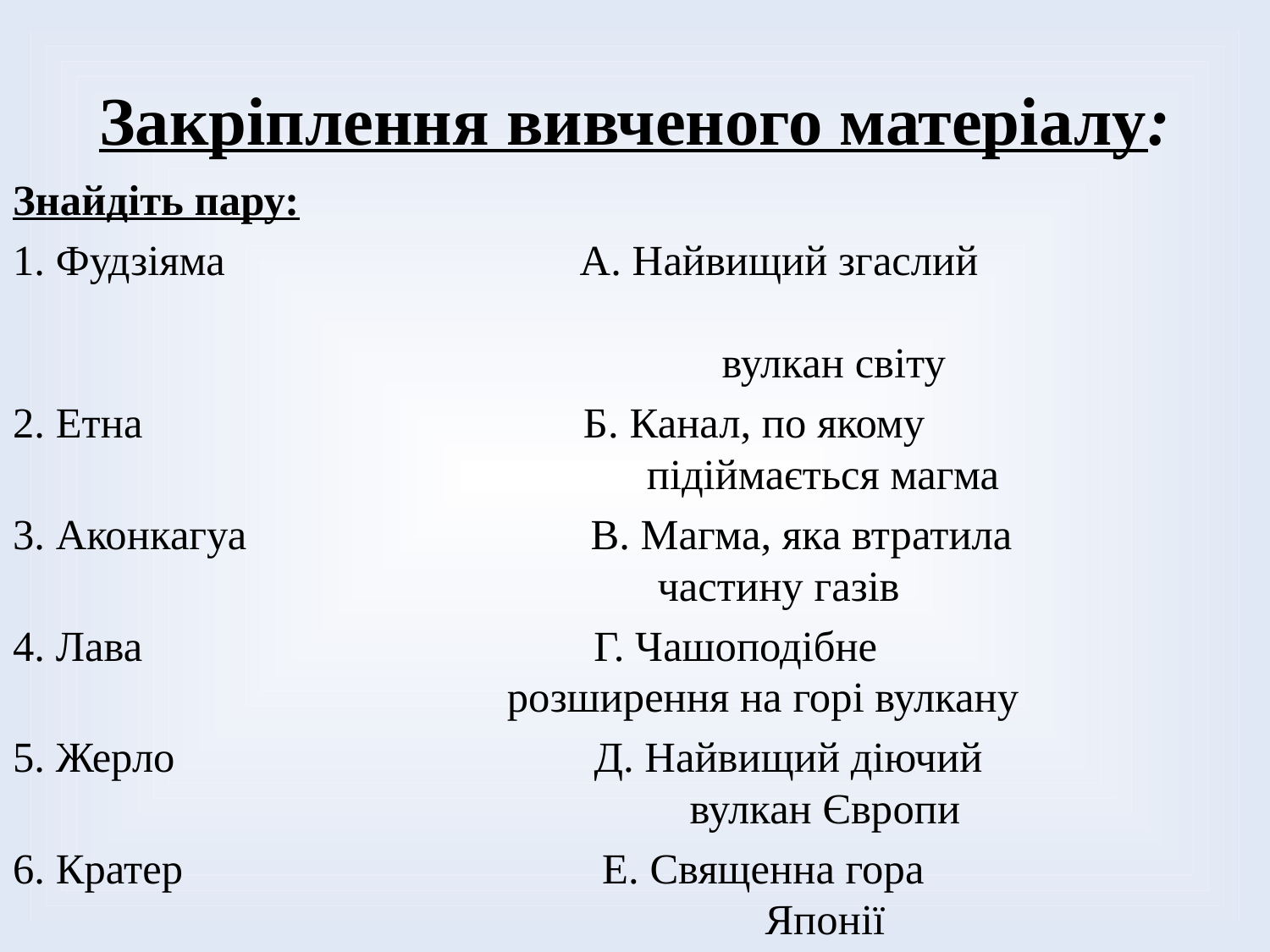

# Закріплення вивченого матеріалу:
Знайдіть пару:
1. Фудзіяма                                 А. Найвищий згаслий
                                                                  вулкан світу
2. Етна                                         Б. Канал, по якому
                                                           підіймається магма
3. Аконкагуа                                В. Магма, яка втратила
                                                            частину газів
4. Лава                                          Г. Чашоподібне
                                              розширення на горі вулкану
5. Жерло                                       Д. Найвищий діючий
                                                               вулкан Європи
6. Кратер                                       Е. Священна гора
                                                                      Японії